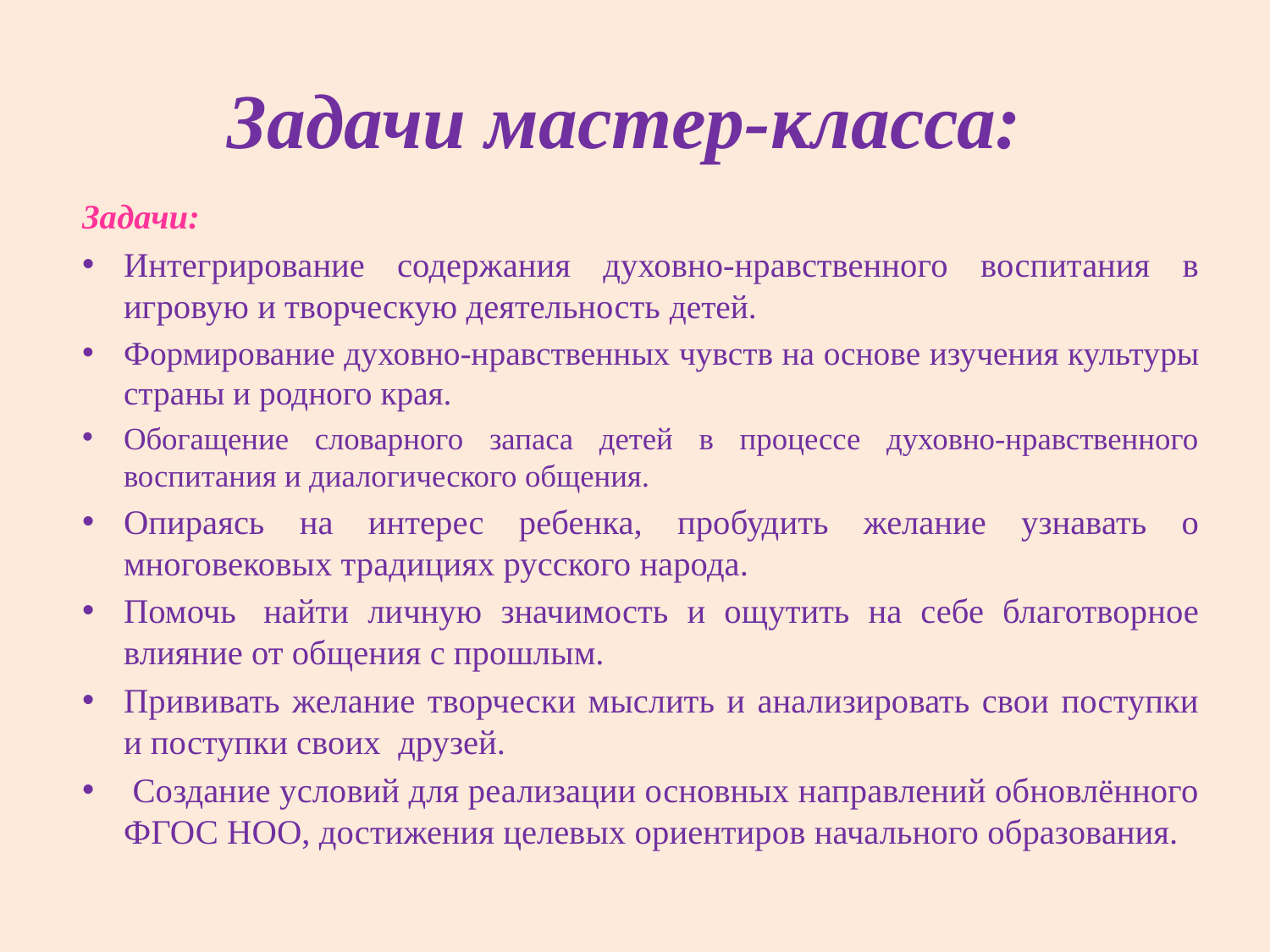

# Задачи мастер-класса:
Задачи:
Интегрирование содержания духовно-нравственного воспитания в игровую и творческую деятельность детей.
Формирование духовно-нравственных чувств на основе изучения культуры страны и родного края.
Обогащение словарного запаса детей в процессе духовно-нравственного воспитания и диалогического общения.
Опираясь на интерес ребенка, пробудить желание узнавать о многовековых традициях русского народа.
Помочь  найти личную значимость и ощутить на себе благотворное влияние от общения с прошлым.
Прививать желание творчески мыслить и анализировать свои поступки и поступки своих  друзей.
 Создание условий для реализации основных направлений обновлённого ФГОС НОО, достижения целевых ориентиров начального образования.